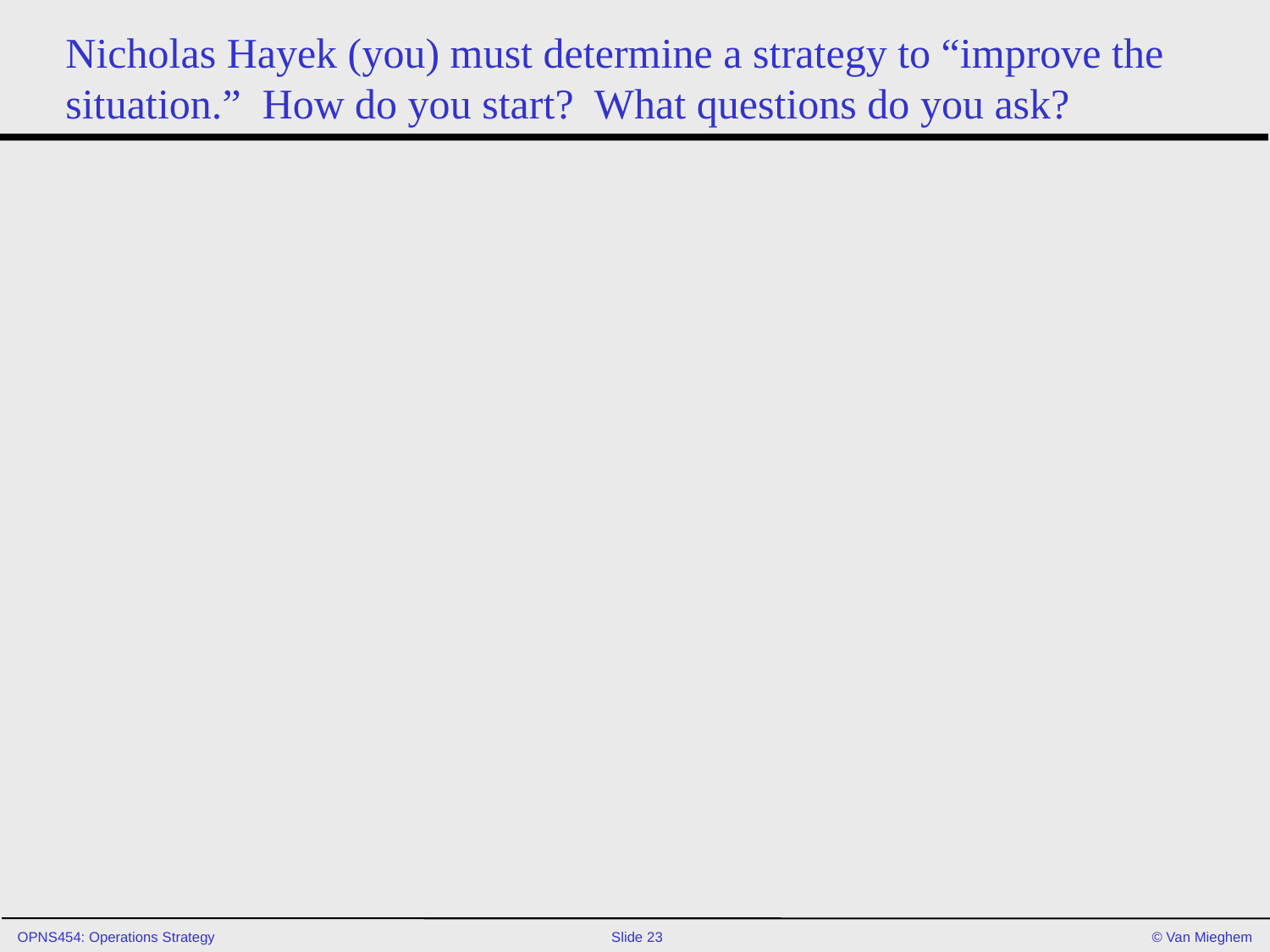

# Nicholas Hayek (you) must determine a strategy to “improve the situation.”  How do you start?  What questions do you ask?